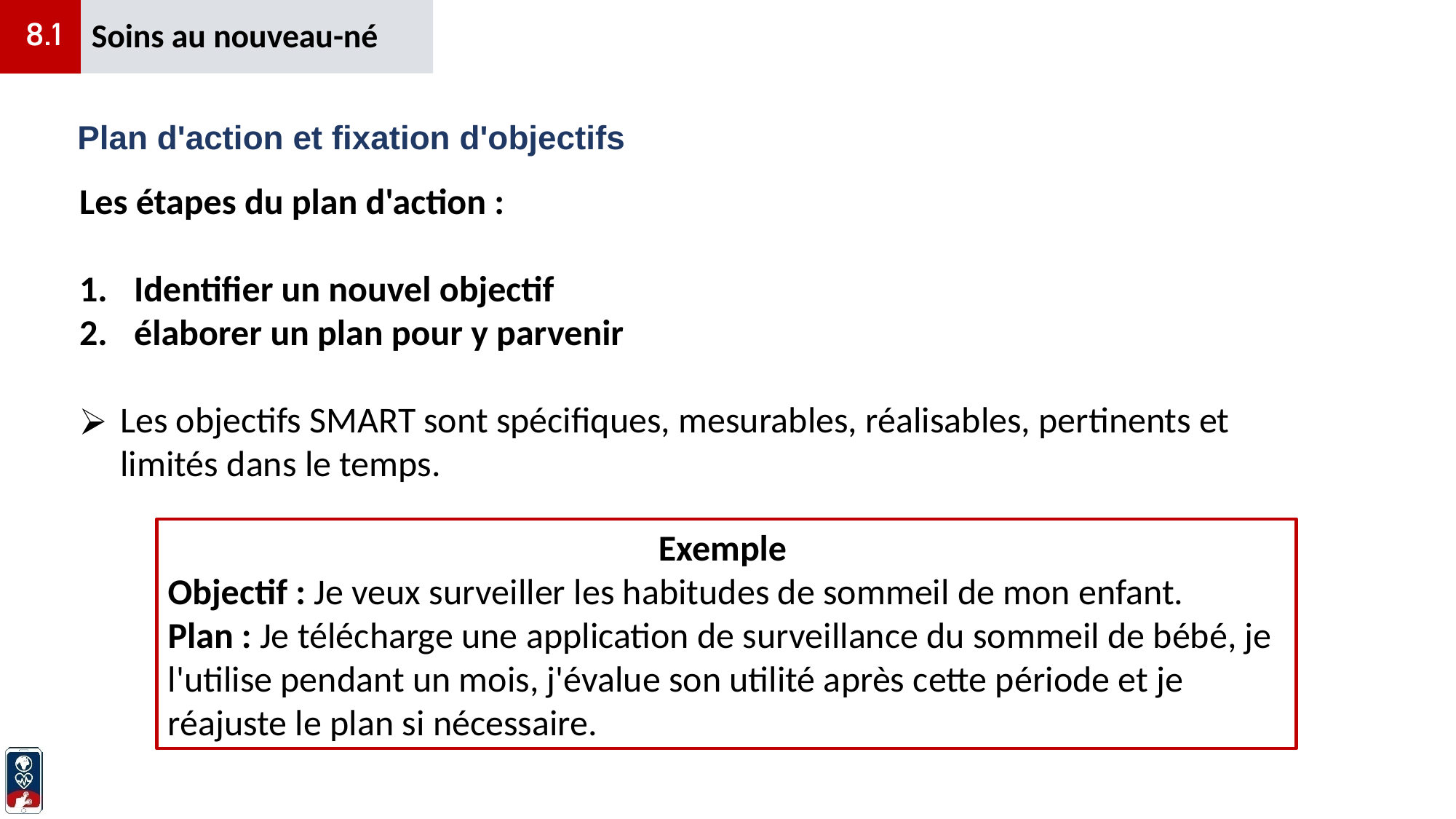

Soins au nouveau-né
8.1
6
# Plan d'action et fixation d'objectifs
Les étapes du plan d'action :

Identifier un nouvel objectif
élaborer un plan pour y parvenir

Les objectifs SMART sont spécifiques, mesurables, réalisables, pertinents et limités dans le temps.
Exemple
Objectif : Je veux surveiller les habitudes de sommeil de mon enfant.
Plan : Je télécharge une application de surveillance du sommeil de bébé, je l'utilise pendant un mois, j'évalue son utilité après cette période et je réajuste le plan si nécessaire.